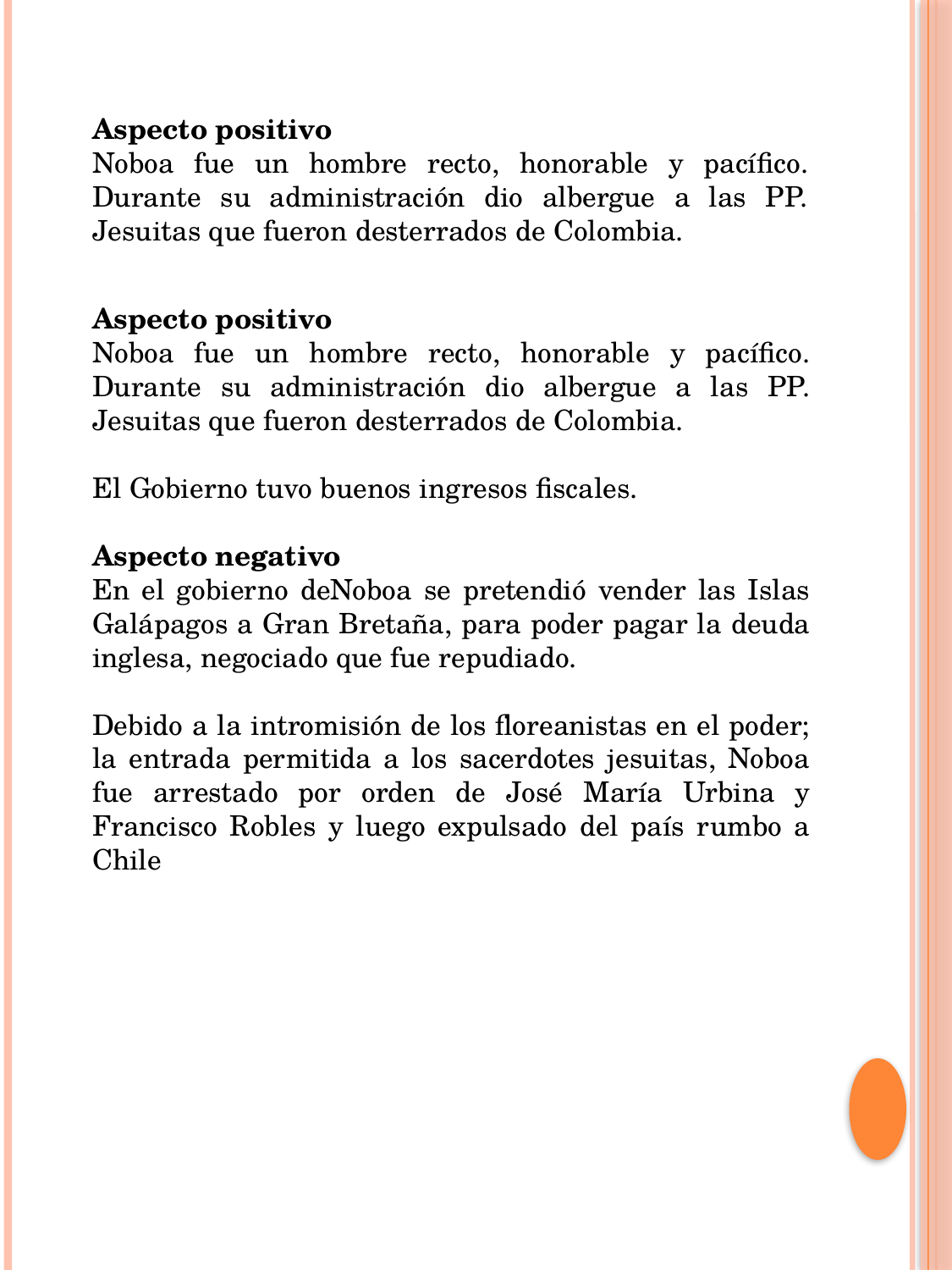

Aspecto positivo
Noboa fue un hombre recto, honorable y pacífico. Durante su administración dio albergue a las PP. Jesuitas que fueron desterrados de Colombia.
Aspecto positivo
Noboa fue un hombre recto, honorable y pacífico. Durante su administración dio albergue a las PP. Jesuitas que fueron desterrados de Colombia.

El Gobierno tuvo buenos ingresos fiscales.

Aspecto negativo
En el gobierno deNoboa se pretendió vender las Islas Galápagos a Gran Bretaña, para poder pagar la deuda inglesa, negociado que fue repudiado.

Debido a la intromisión de los floreanistas en el poder; la entrada permitida a los sacerdotes jesuitas, Noboa fue arrestado por orden de José María Urbina y Francisco Robles y luego expulsado del país rumbo a Chile